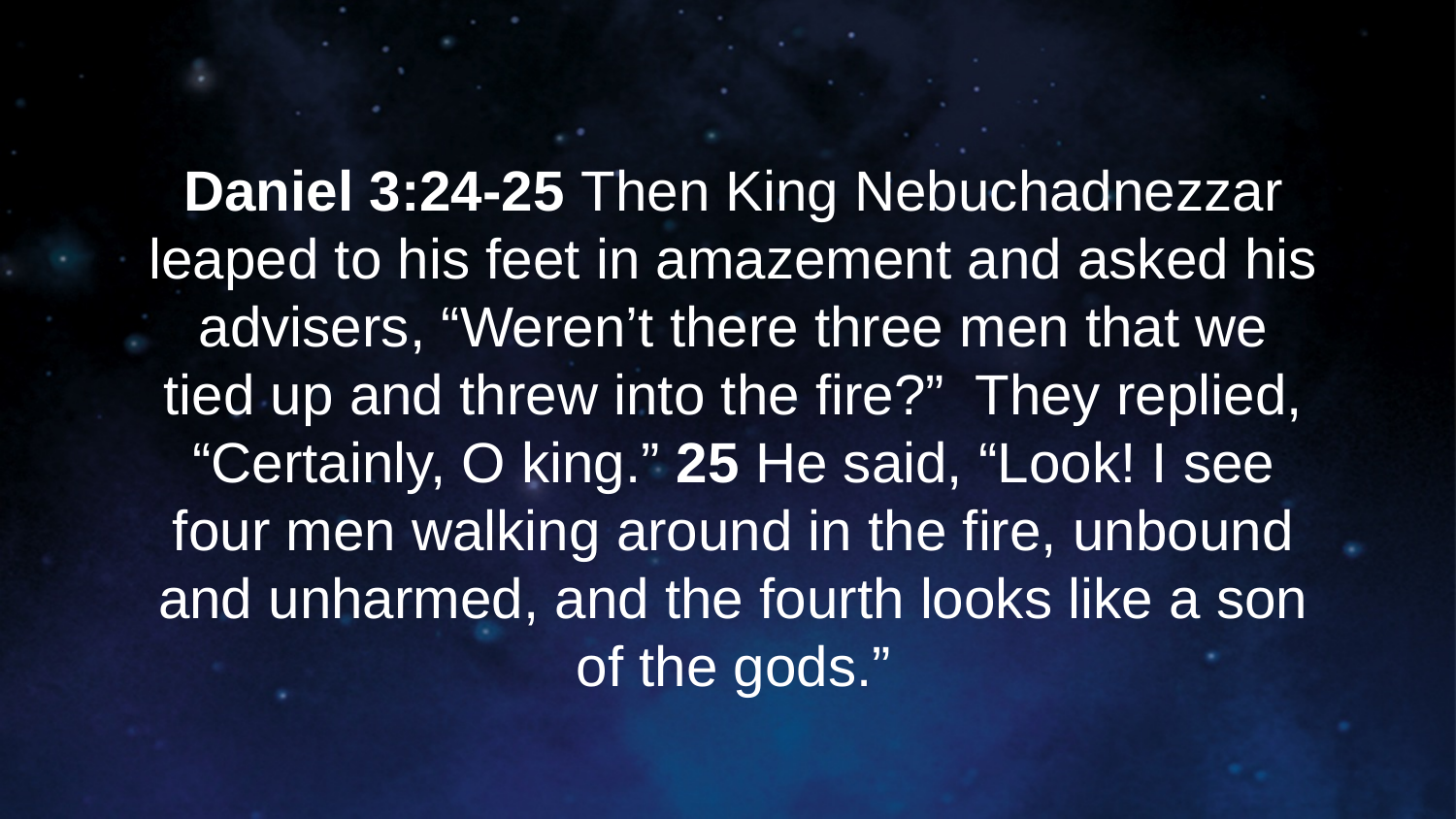

# Daniel 3:24-25 Then King Nebuchadnezzar leaped to his feet in amazement and asked his advisers, “Weren’t there three men that we tied up and threw into the fire?”  They replied, “Certainly, O king.” 25 He said, “Look! I see four men walking around in the fire, unbound and unharmed, and the fourth looks like a son of the gods.”